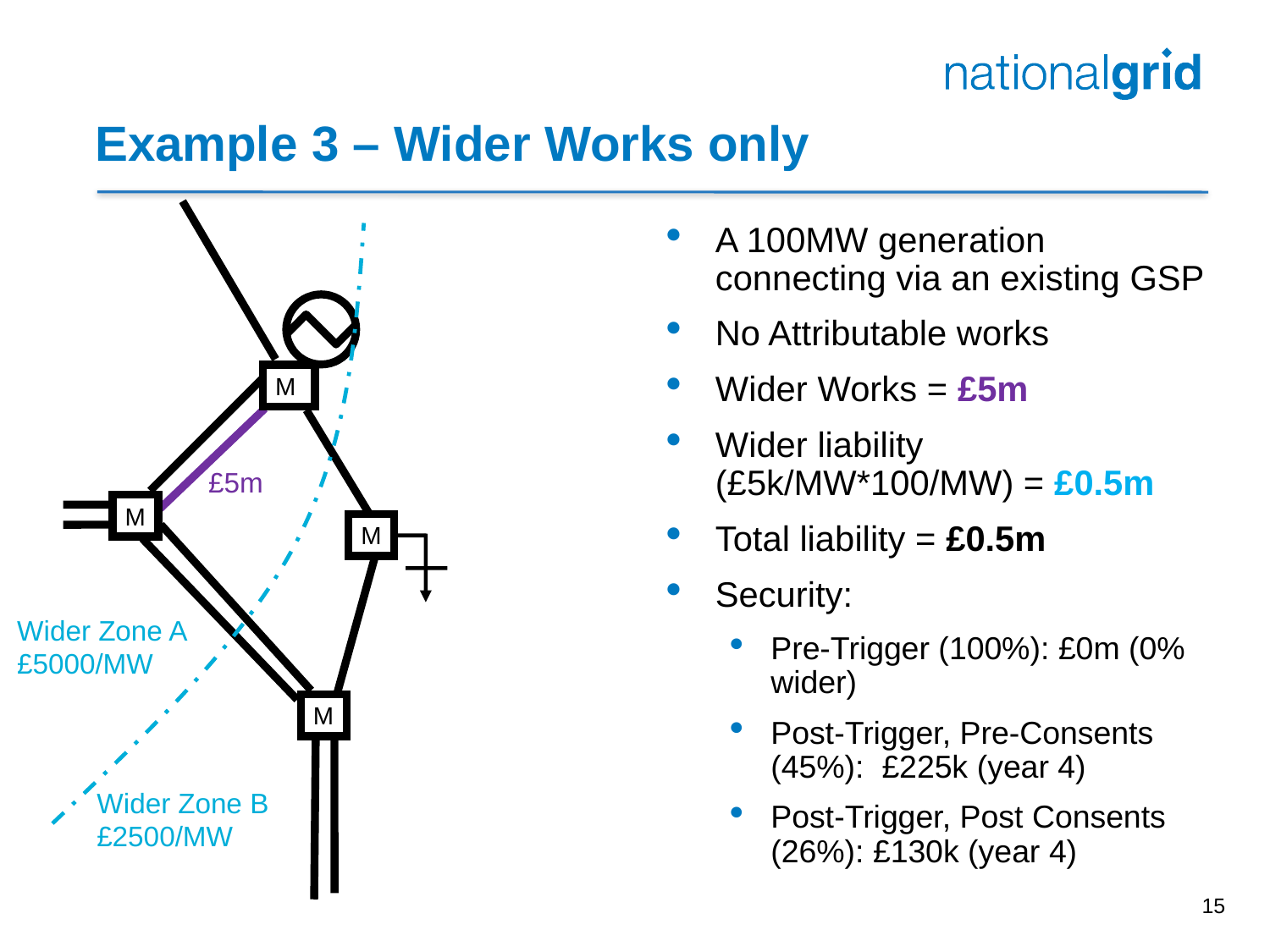

# Example 3 – Wider Works only

A 100MW generation connecting via an existing GSP
No Attributable works
Wider Works = £5m
Wider liability (£5k/MW*100/MW) = £0.5m
Total liability = £0.5m
Security:
Pre-Trigger (100%): £0m (0% wider)
Post-Trigger, Pre-Consents (45%):  £225k (year 4)
Post-Trigger, Post Consents (26%): £130k (year 4)

M

£5m
M

M

Wider Zone A
£5000/MW
M

Wider Zone B
£2500/MW
15